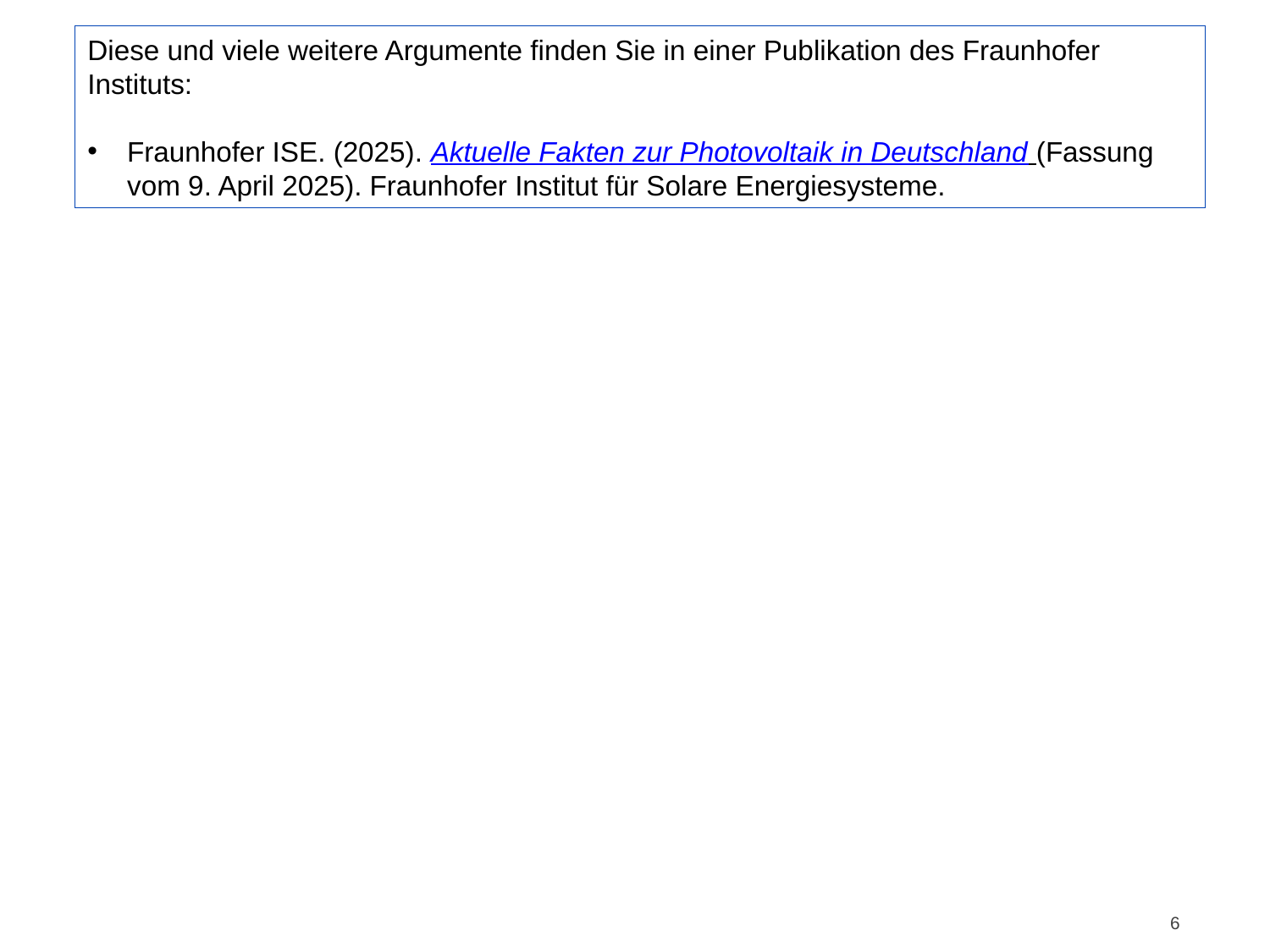

Diese und viele weitere Argumente finden Sie in einer Publikation des Fraunhofer Instituts:

Fraunhofer ISE. (2025). Aktuelle Fakten zur Photovoltaik in Deutschland (Fassung vom 9. April 2025). Fraunhofer Institut für Solare Energiesysteme.